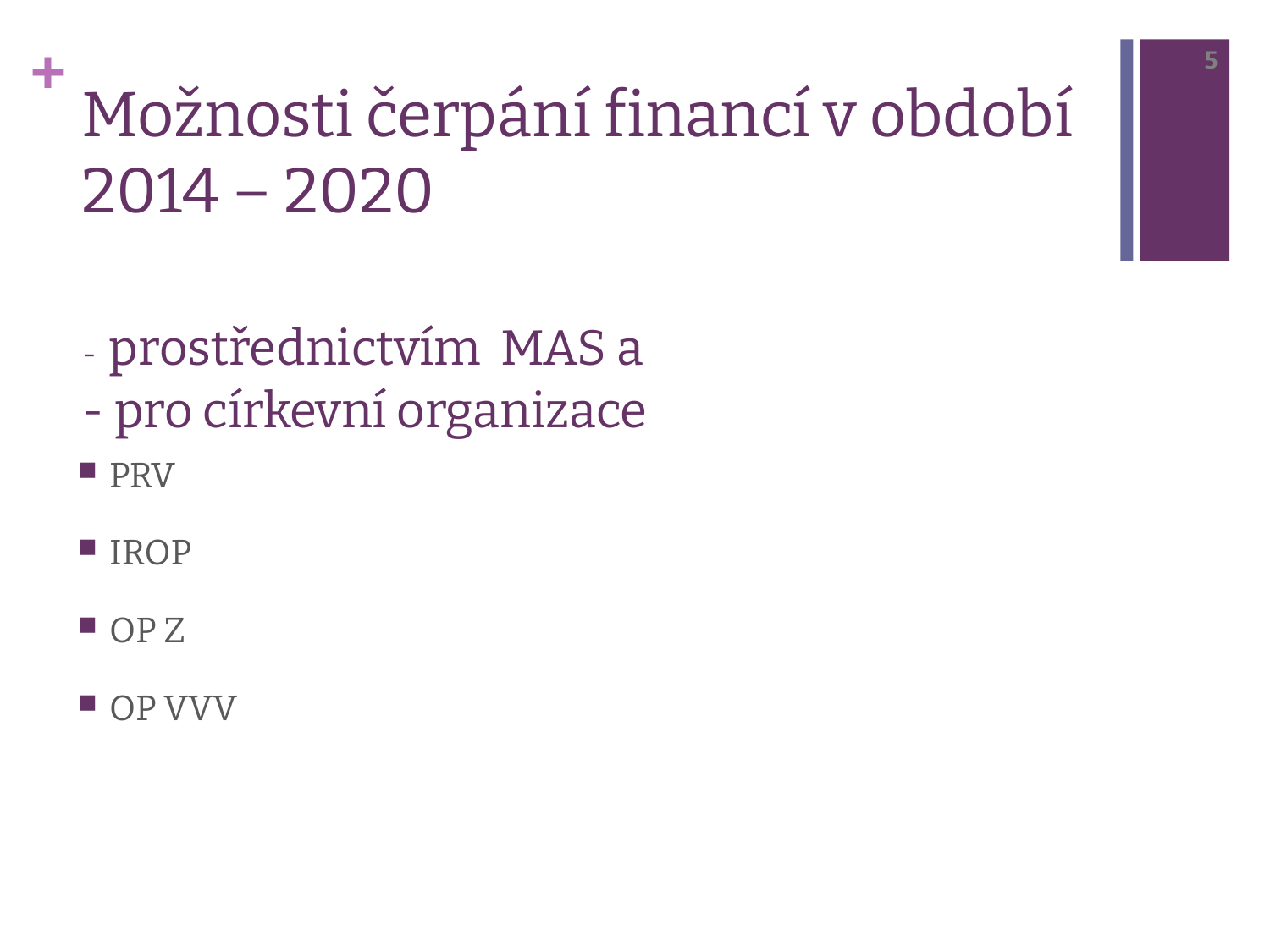

5
# Možnosti čerpání financí v období 2014 – 2020 - prostřednictvím  MAS a - pro církevní organizace
PRV
IROP
OP Z
OP VVV